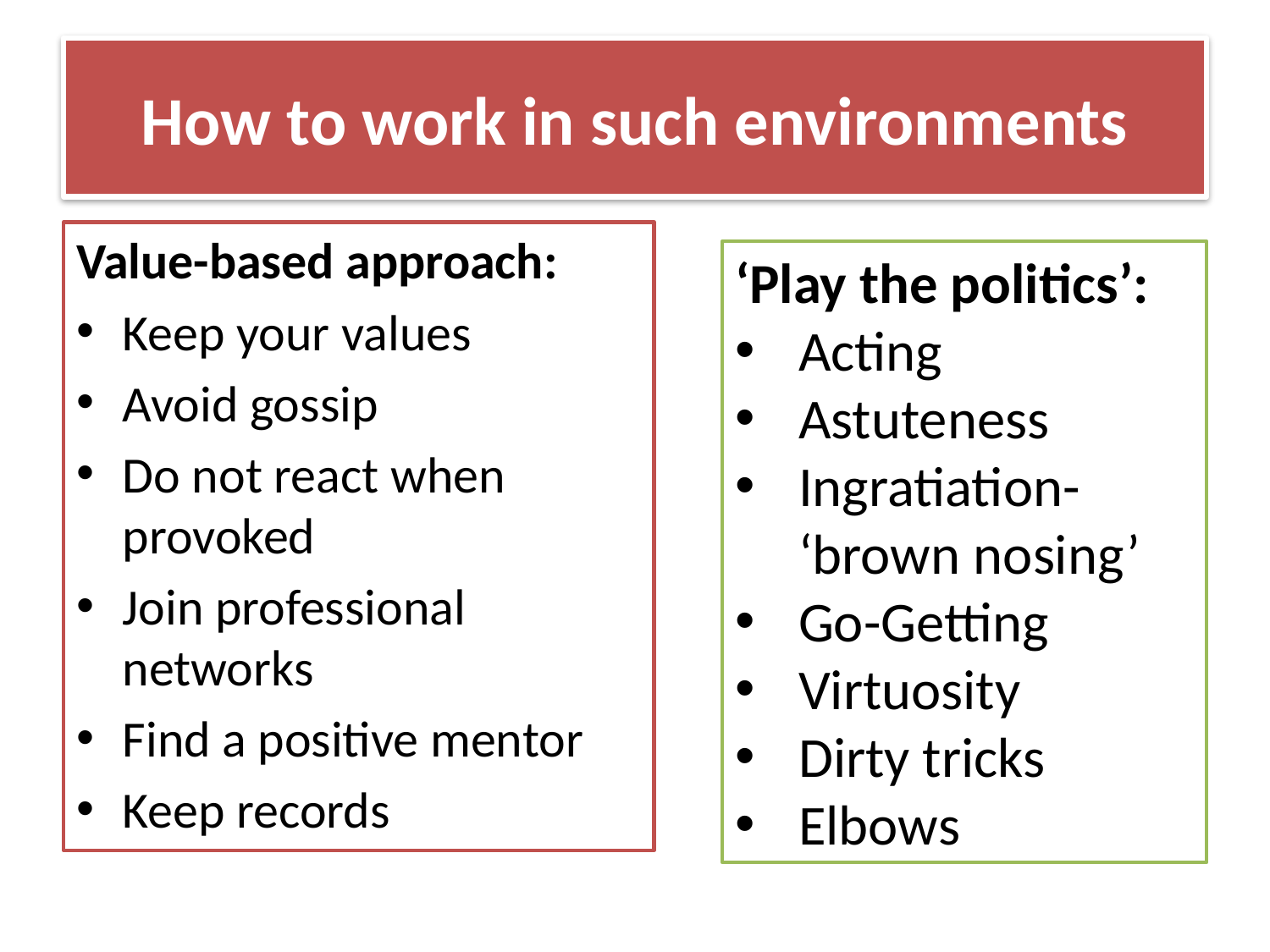

# How to work in such environments
Value-based approach:
Keep your values
Avoid gossip
Do not react when provoked
Join professional networks
Find a positive mentor
Keep records
‘Play the politics’:
Acting
Astuteness
Ingratiation- ‘brown nosing’
Go-Getting
Virtuosity
Dirty tricks
Elbows